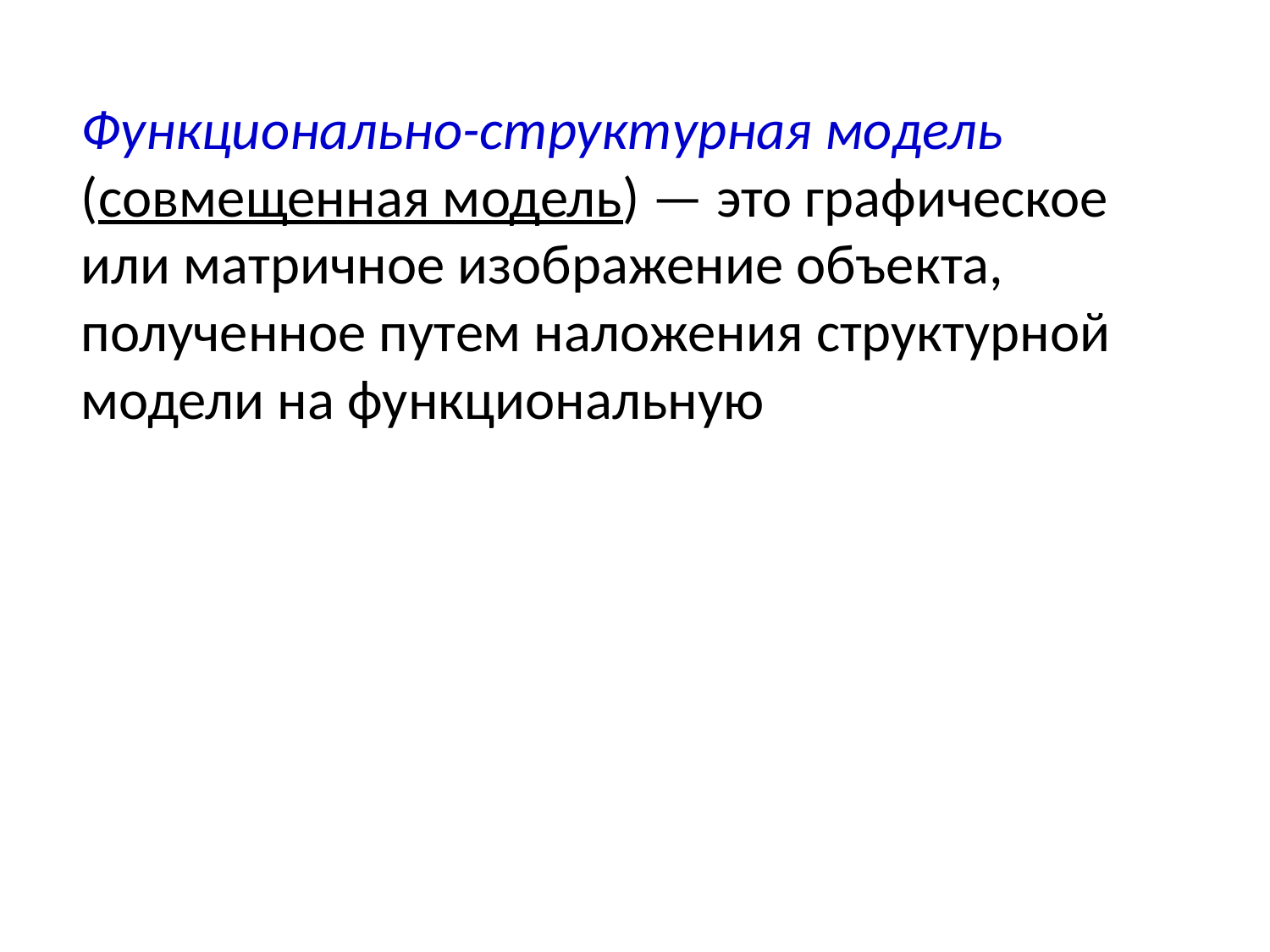

Функционально-структурная модель (совмещенная модель) — это графическое или матричное изображение объекта, полученное путем наложения структурной модели на функциональную